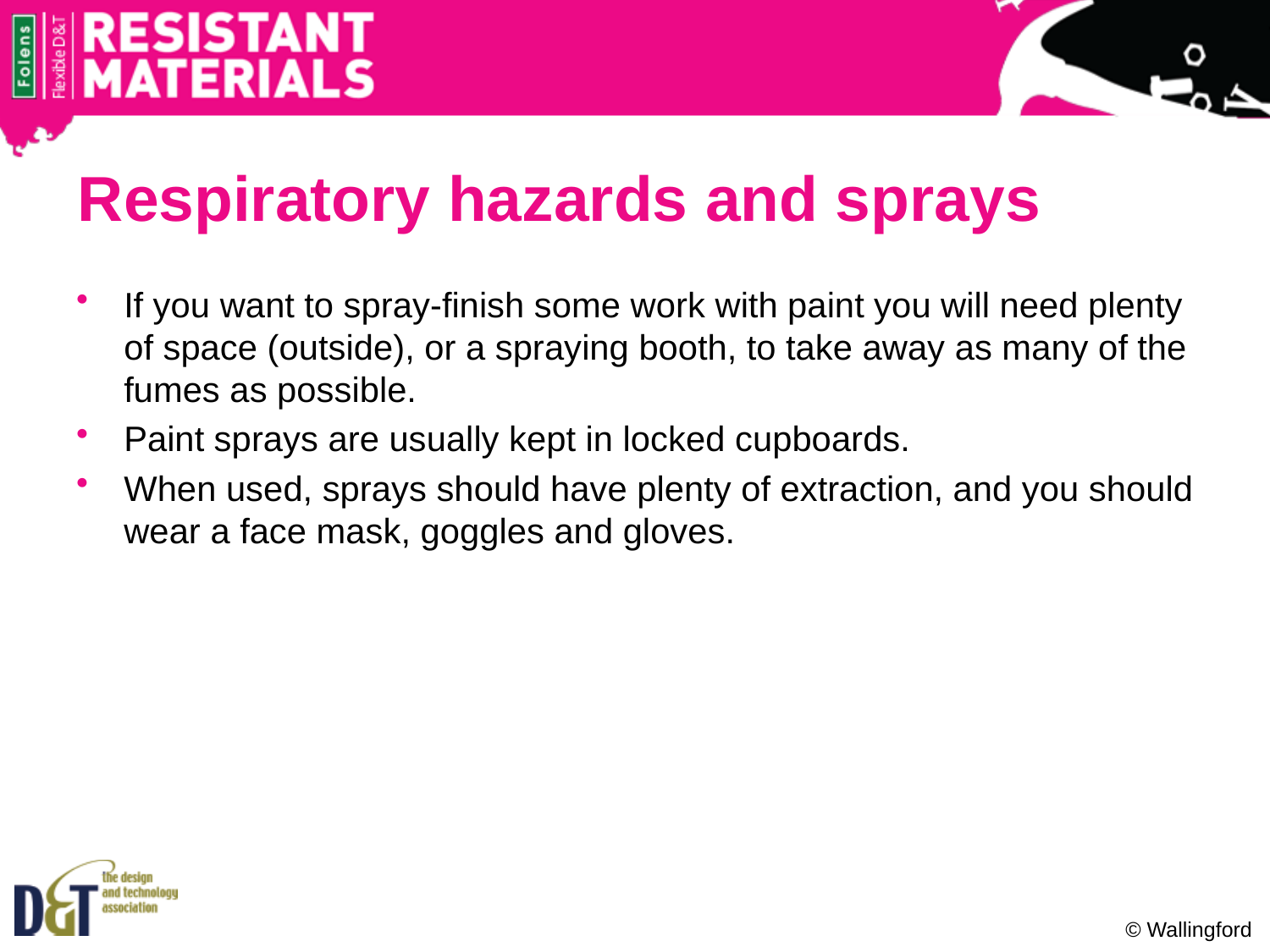

# Respiratory hazards and sprays
If you want to spray-finish some work with paint you will need plenty of space (outside), or a spraying booth, to take away as many of the fumes as possible.
Paint sprays are usually kept in locked cupboards.
When used, sprays should have plenty of extraction, and you should wear a face mask, goggles and gloves.

© Wallingford